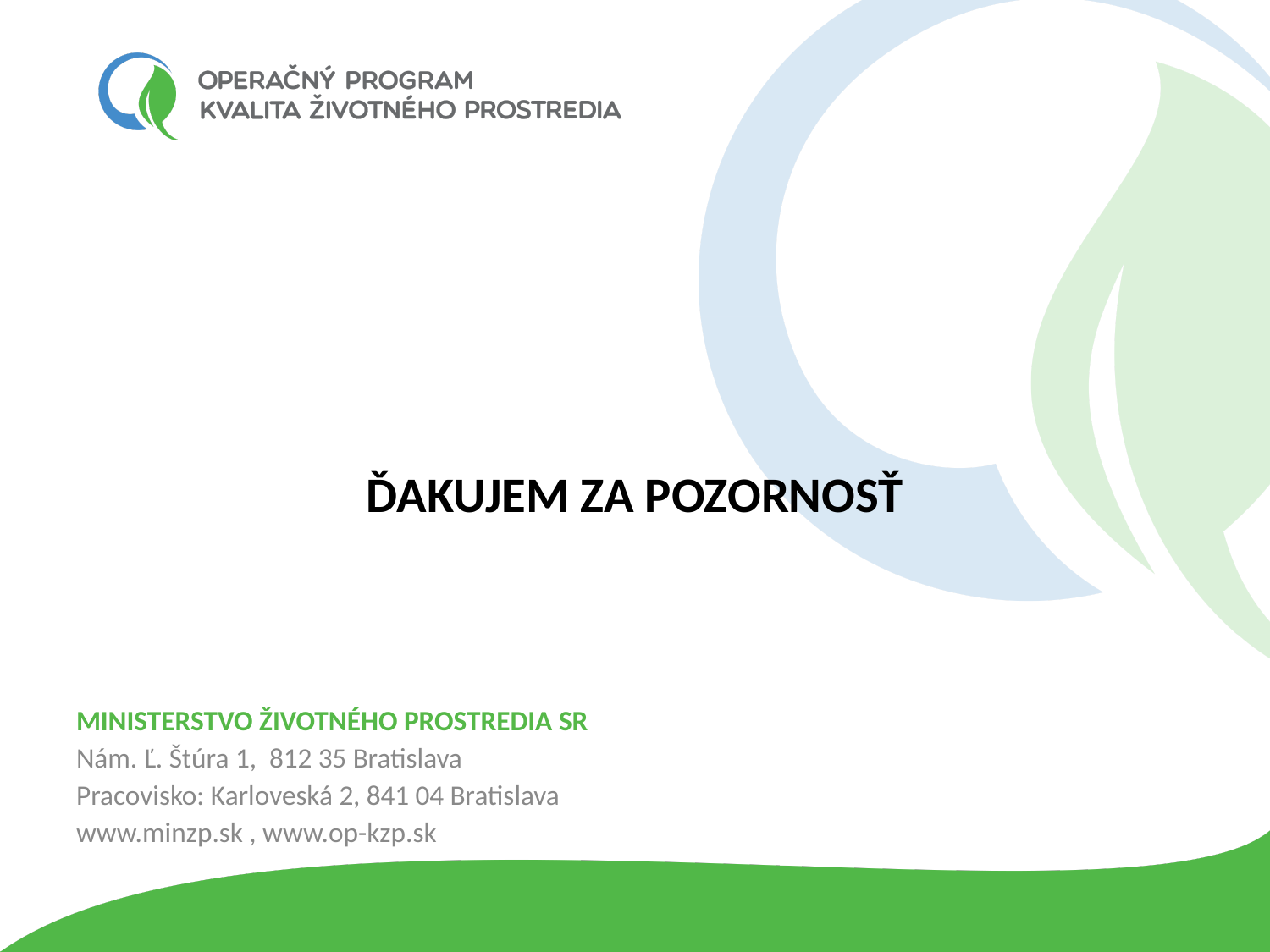

ĎAKUJEM ZA POZORNOSŤ

MINISTERSTVO ŽIVOTNÉHO PROSTREDIA SR
Nám. Ľ. Štúra 1,  812 35 Bratislava
Pracovisko: Karloveská 2, 841 04 Bratislava
www.minzp.sk , www.op-kzp.sk